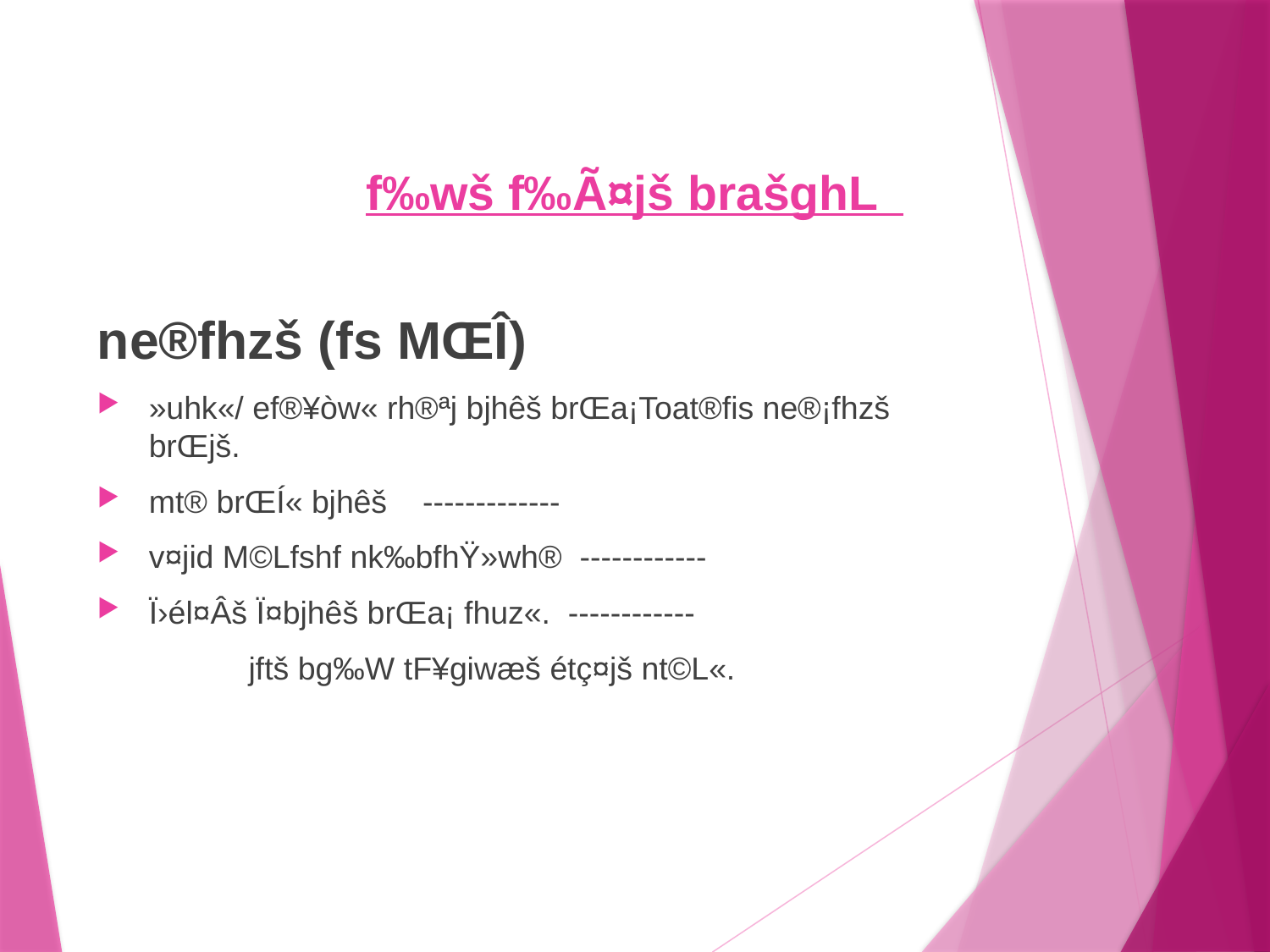

# f‰wš f‰Ã¤jš brašghL
ne®fhzš (fs MŒÎ)
»uhk«/ ef®¥òw« rh®ªj bjhêš brŒa¡Toat®fis ne®¡fhzš brŒjš.
mt® brŒÍ« bjhêš    -------------
v¤jid M©Lfshf nk‰bfhŸ»wh®  ------------
Ï›él¤Âš Ï¤bjhêš brŒa¡ fhuz«.  ------------
                 jftš bg‰W tF¥giwæš étç¤jš nt©L«.